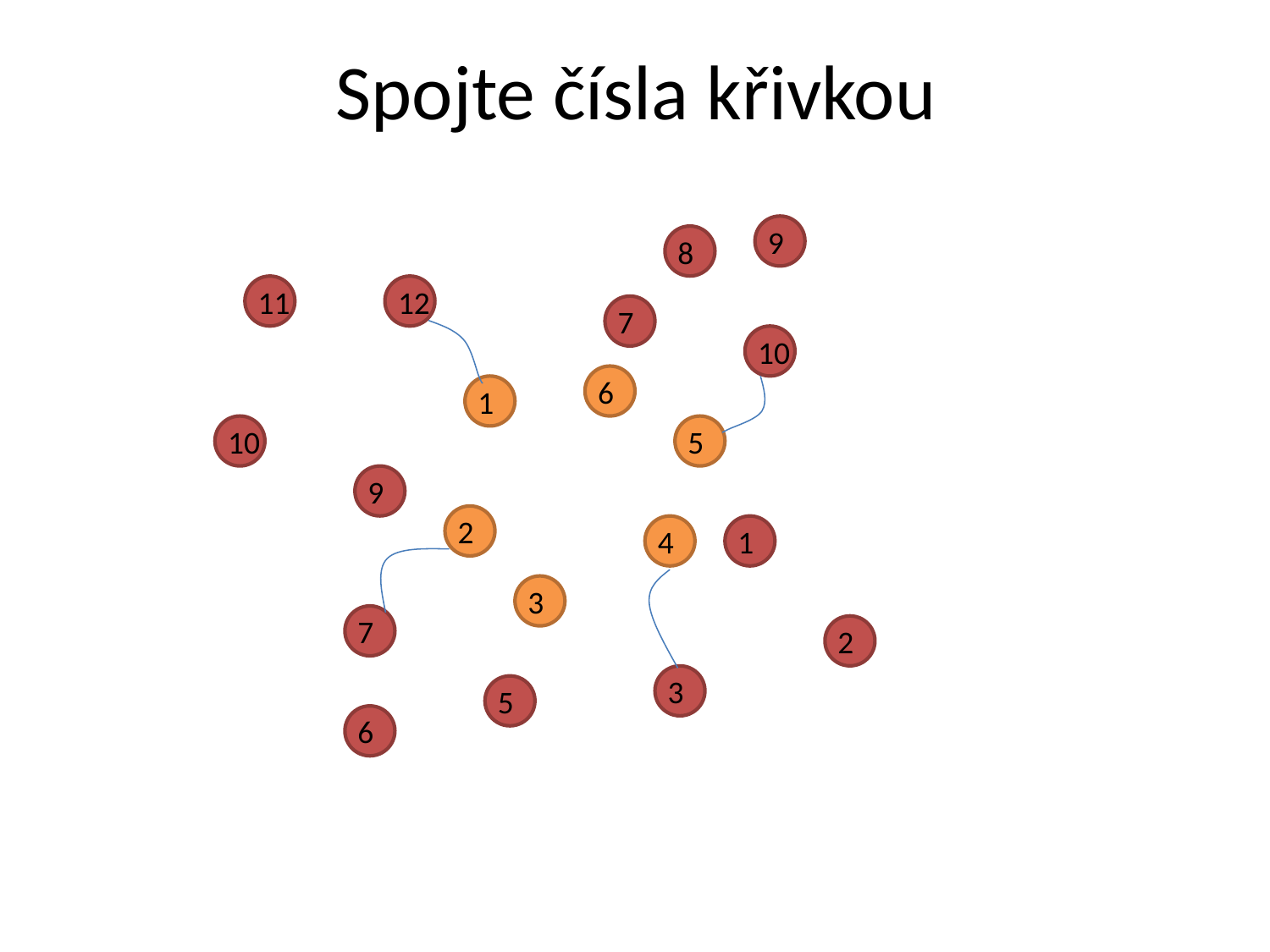

Spojte čísla křivkou

9

8

11

12

7

10

6

1

10

5

9

2

4

1

3

7

2

3

5

6